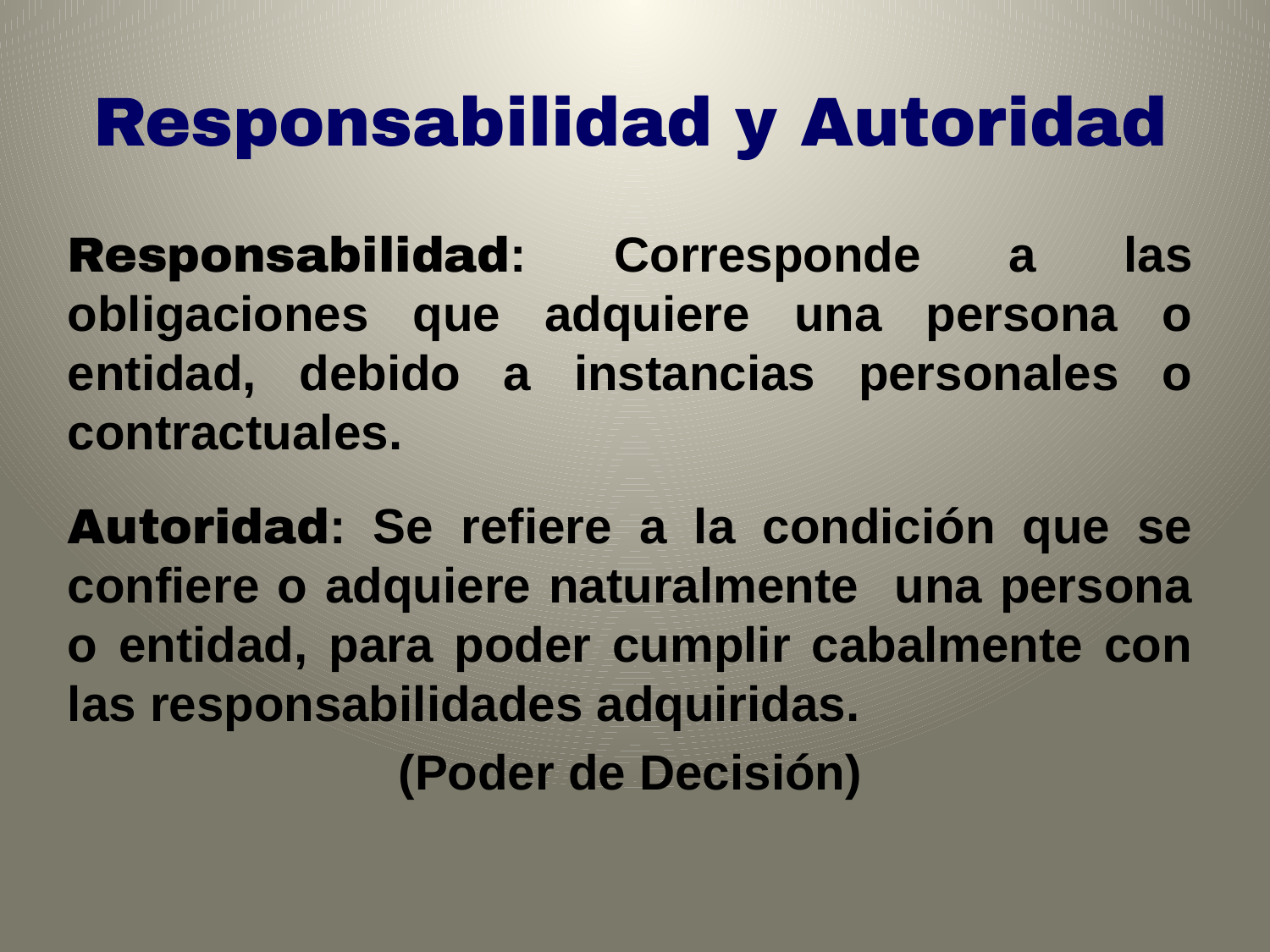

# Responsabilidad y Autoridad
Responsabilidad: Corresponde a las obligaciones que adquiere una persona o entidad, debido a instancias personales o contractuales.

Autoridad: Se refiere a la condición que se confiere o adquiere naturalmente  una persona o entidad, para poder cumplir cabalmente con las responsabilidades adquiridas.
(Poder de Decisión)